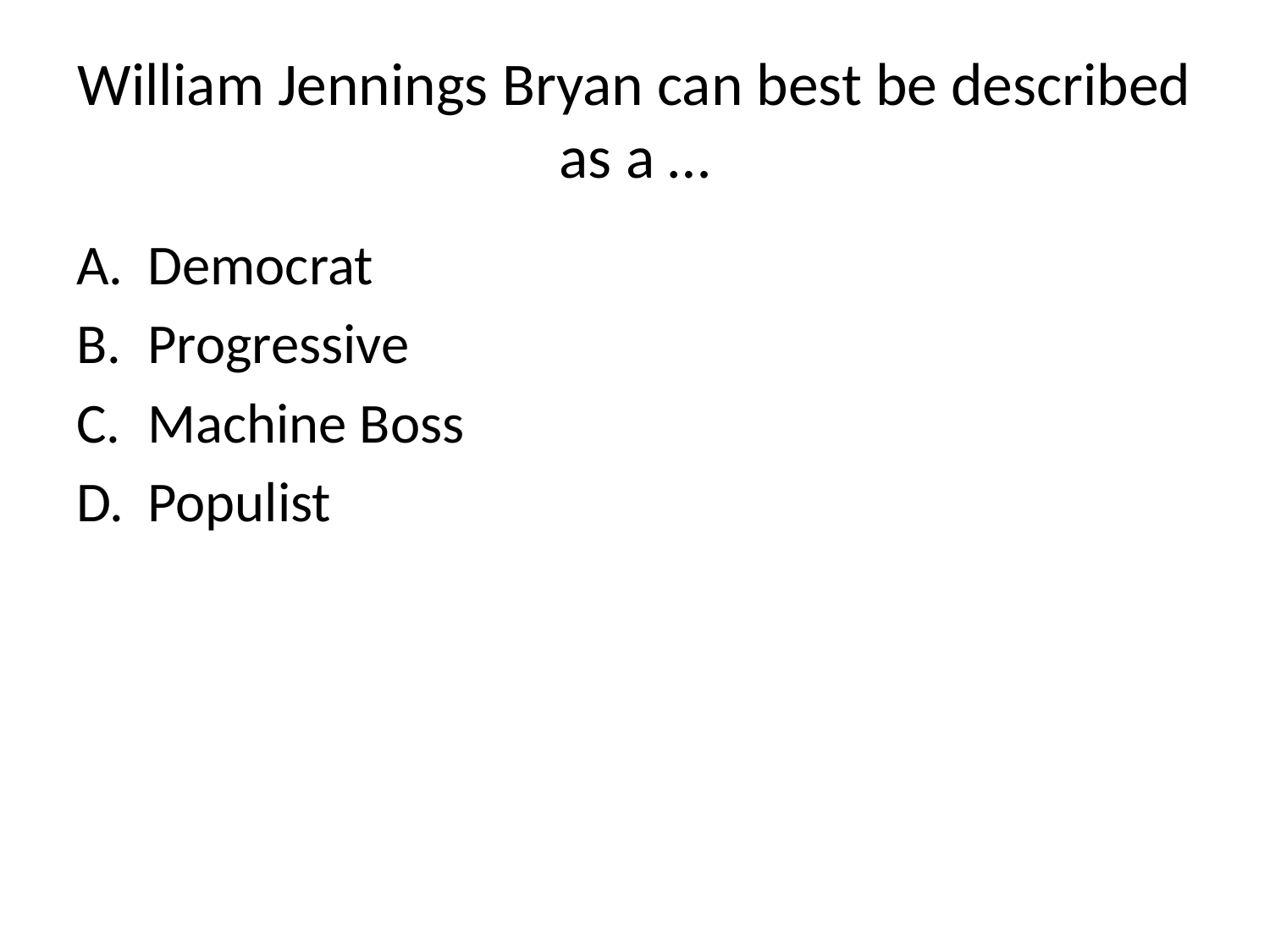

# William Jennings Bryan can best be described as a …
Democrat
Progressive
Machine Boss
Populist